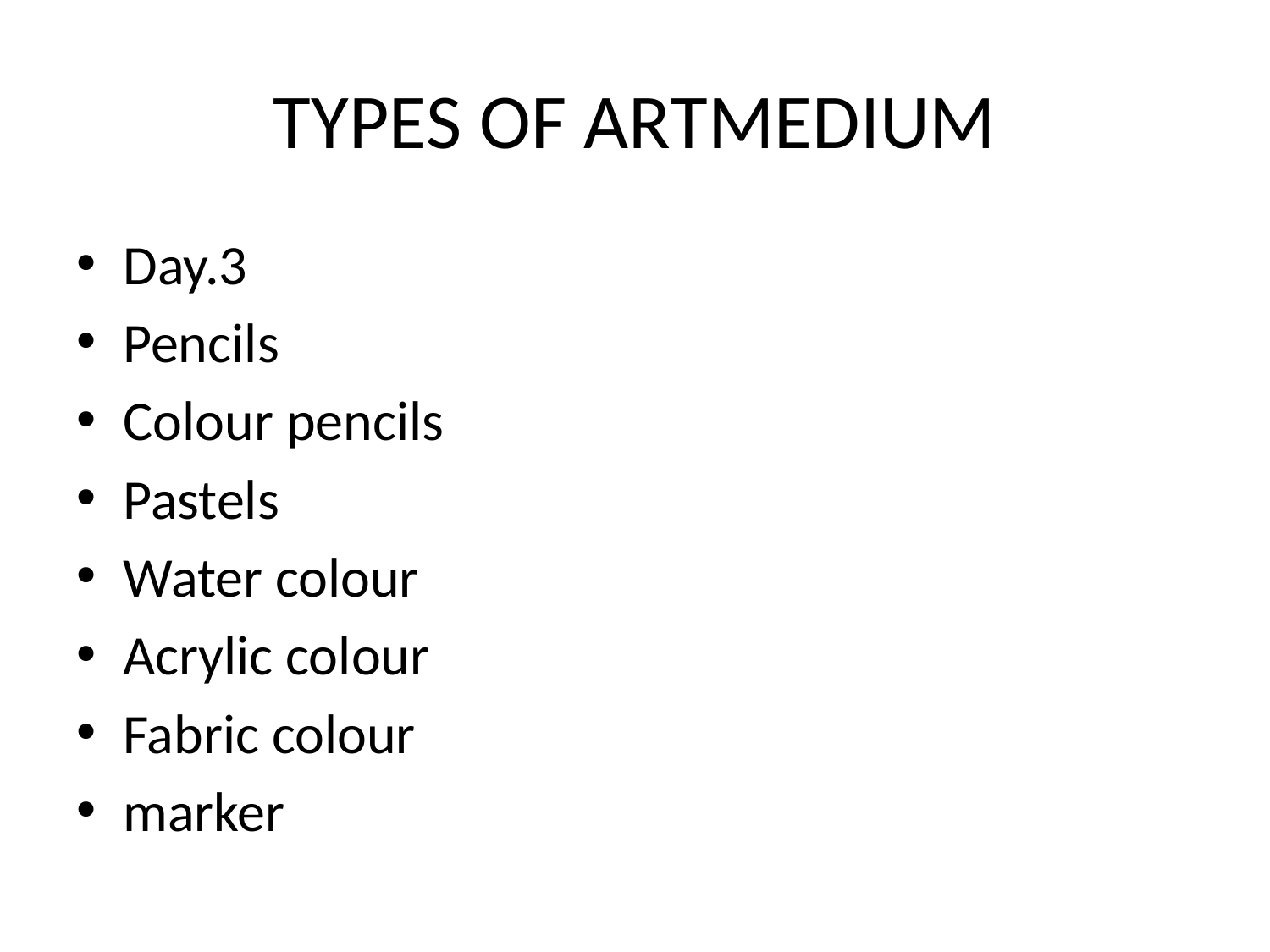

# TYPES OF ARTMEDIUM
Day.3
Pencils
Colour pencils
Pastels
Water colour
Acrylic colour
Fabric colour
marker